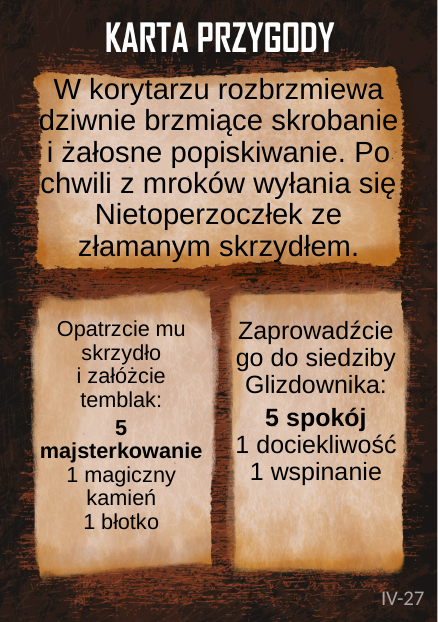

# W korytarzu rozbrzmiewa dziwnie brzmiące skrobanie i żałosne popiskiwanie. Po chwili z mroków wyłania się Nietoperzoczłek ze złamanym skrzydłem.
Opatrzcie mu skrzydło
i załóżcie temblak:
5 majsterkowanie
1 magiczny kamień
1 błotko
Zaprowadźcie go do siedziby Glizdownika:
5 spokój
1 dociekliwość
1 wspinanie
IV-27